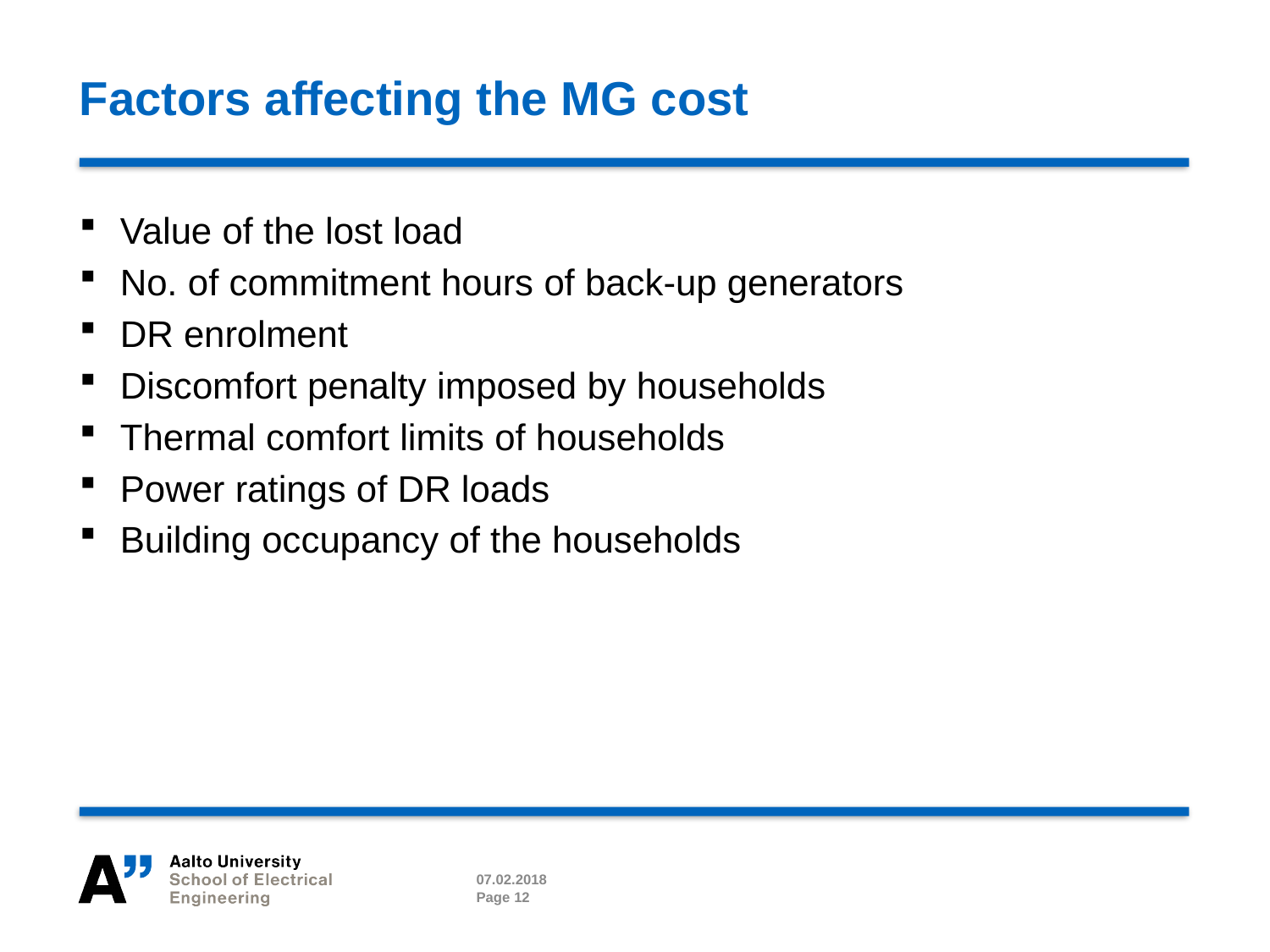

# Factors affecting the MG cost
Value of the lost load
No. of commitment hours of back-up generators
DR enrolment
Discomfort penalty imposed by households
Thermal comfort limits of households
Power ratings of DR loads
Building occupancy of the households

07.02.2018
Page 12